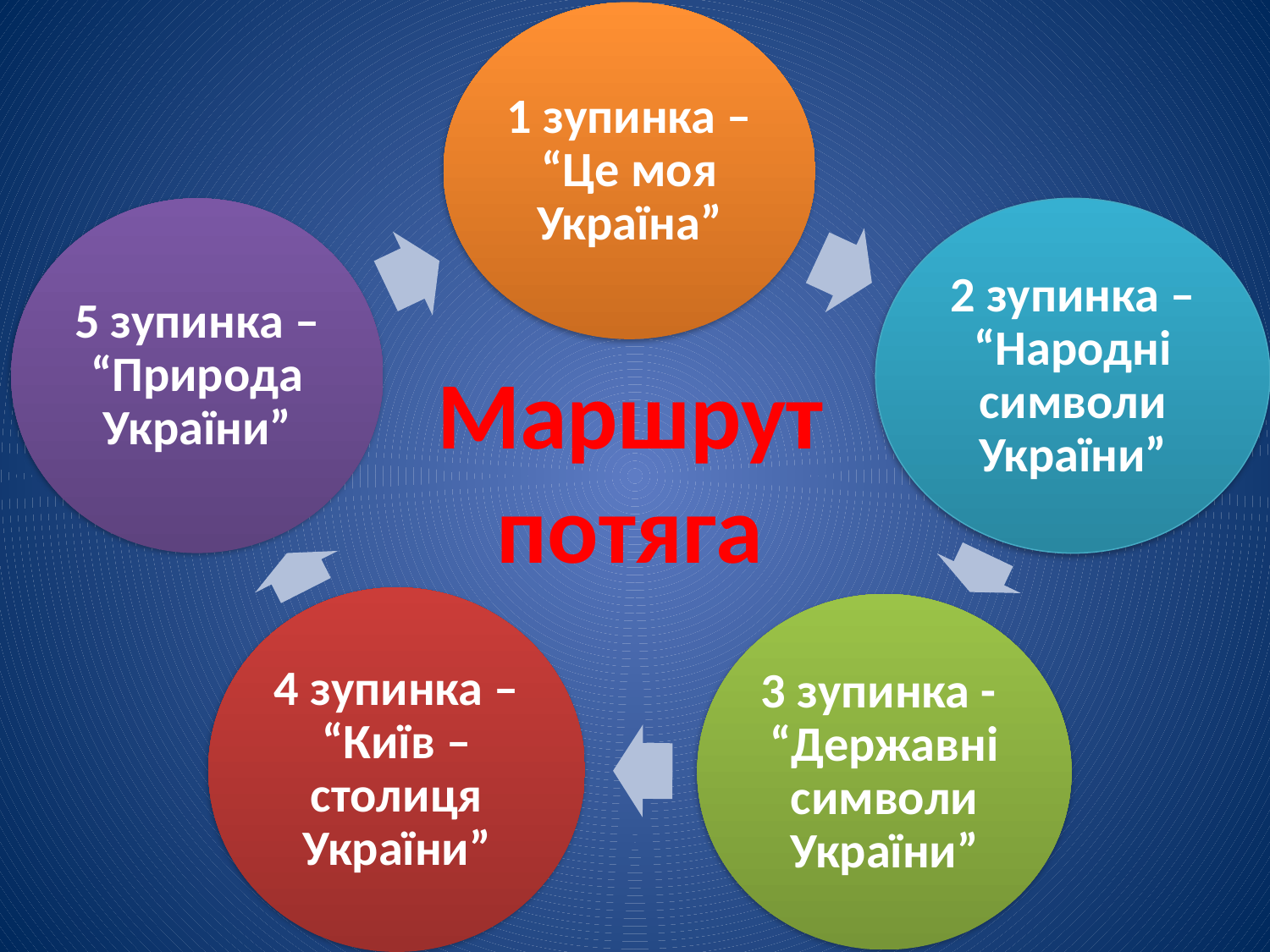

1 зупинка – “Це моя Україна”

2 зупинка – “Народні символи України”

3 зупинка -  “Державні символи України”

4 зупинка – “Київ – столиця України”

5 зупинка – “Природа України”

Маршрут потяга